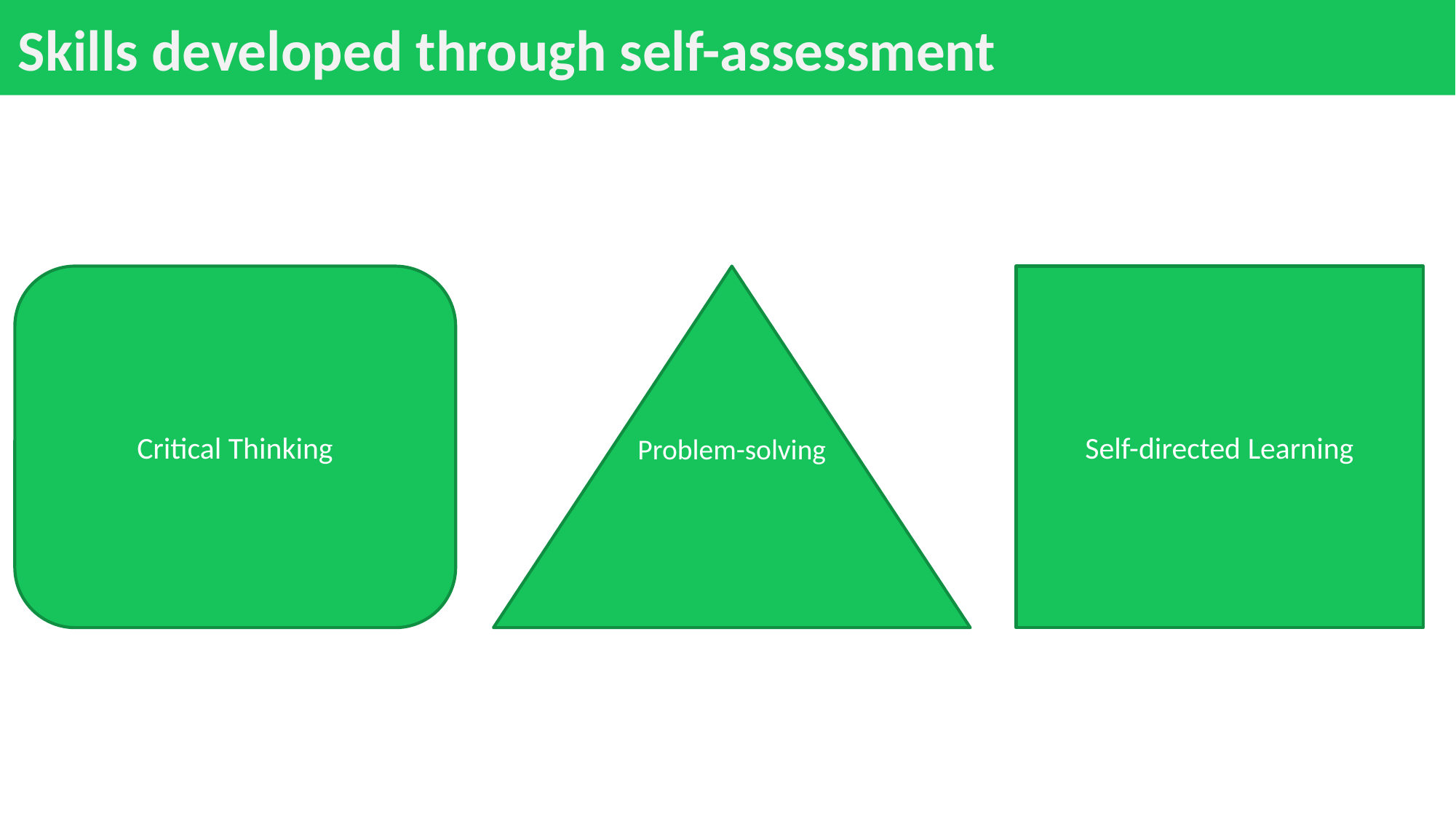

# Skills developed through self-assessment

Critical Thinking
Problem-solving

Self-directed Learning